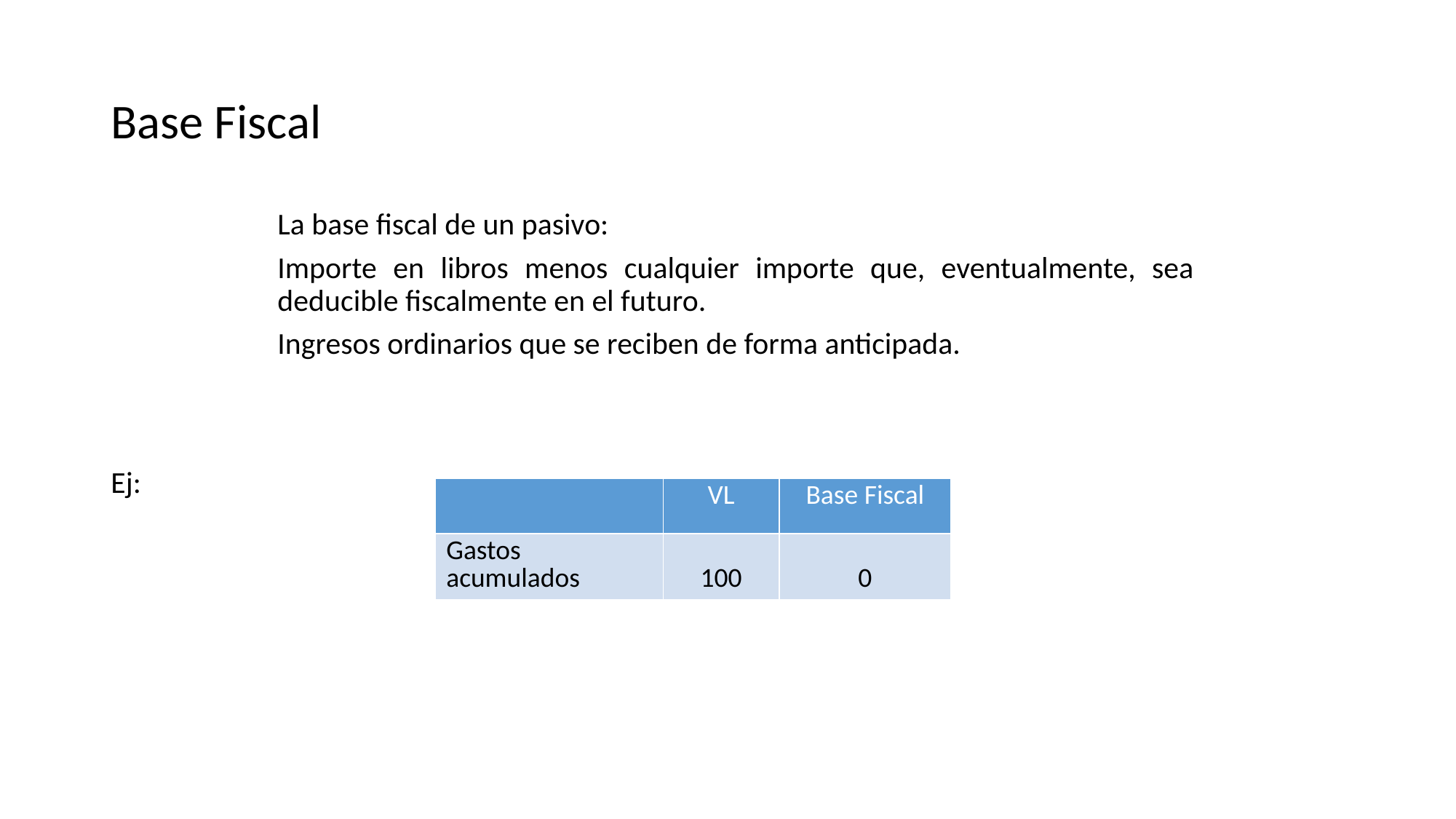

# Base Fiscal
La base fiscal de un pasivo:
Importe en libros menos cualquier importe que, eventualmente, sea deducible fiscalmente en el futuro.
Ingresos ordinarios que se reciben de forma anticipada.

Ej:
|  | VL | Base Fiscal |
| --- | --- | --- |
| Gastos acumulados | 100 | 0 |